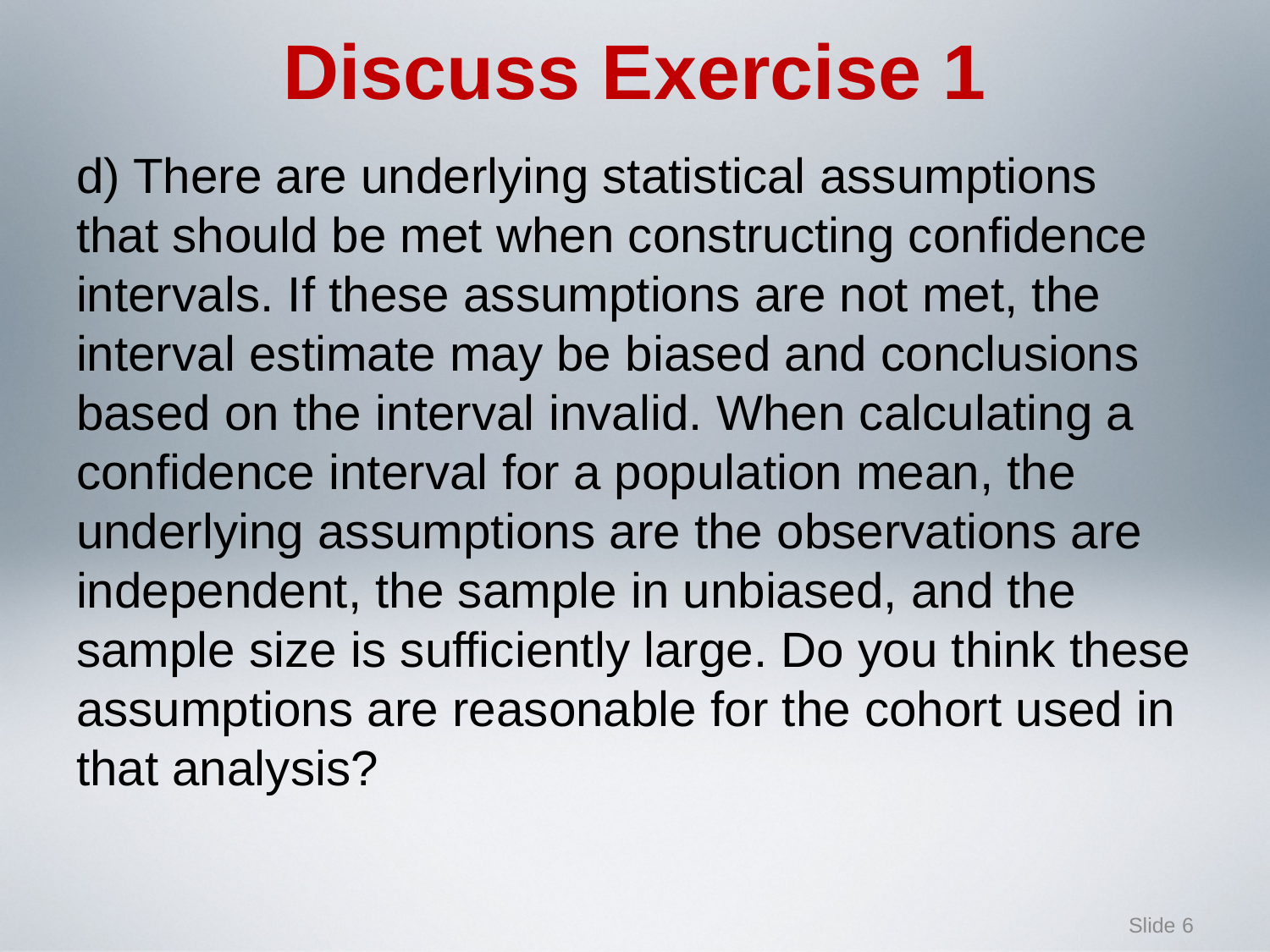

# Discuss Exercise 1
d) There are underlying statistical assumptions that should be met when constructing confidence intervals. If these assumptions are not met, the interval estimate may be biased and conclusions based on the interval invalid. When calculating a confidence interval for a population mean, the underlying assumptions are the observations are independent, the sample in unbiased, and the sample size is sufficiently large. Do you think these assumptions are reasonable for the cohort used in that analysis?

Slide 6